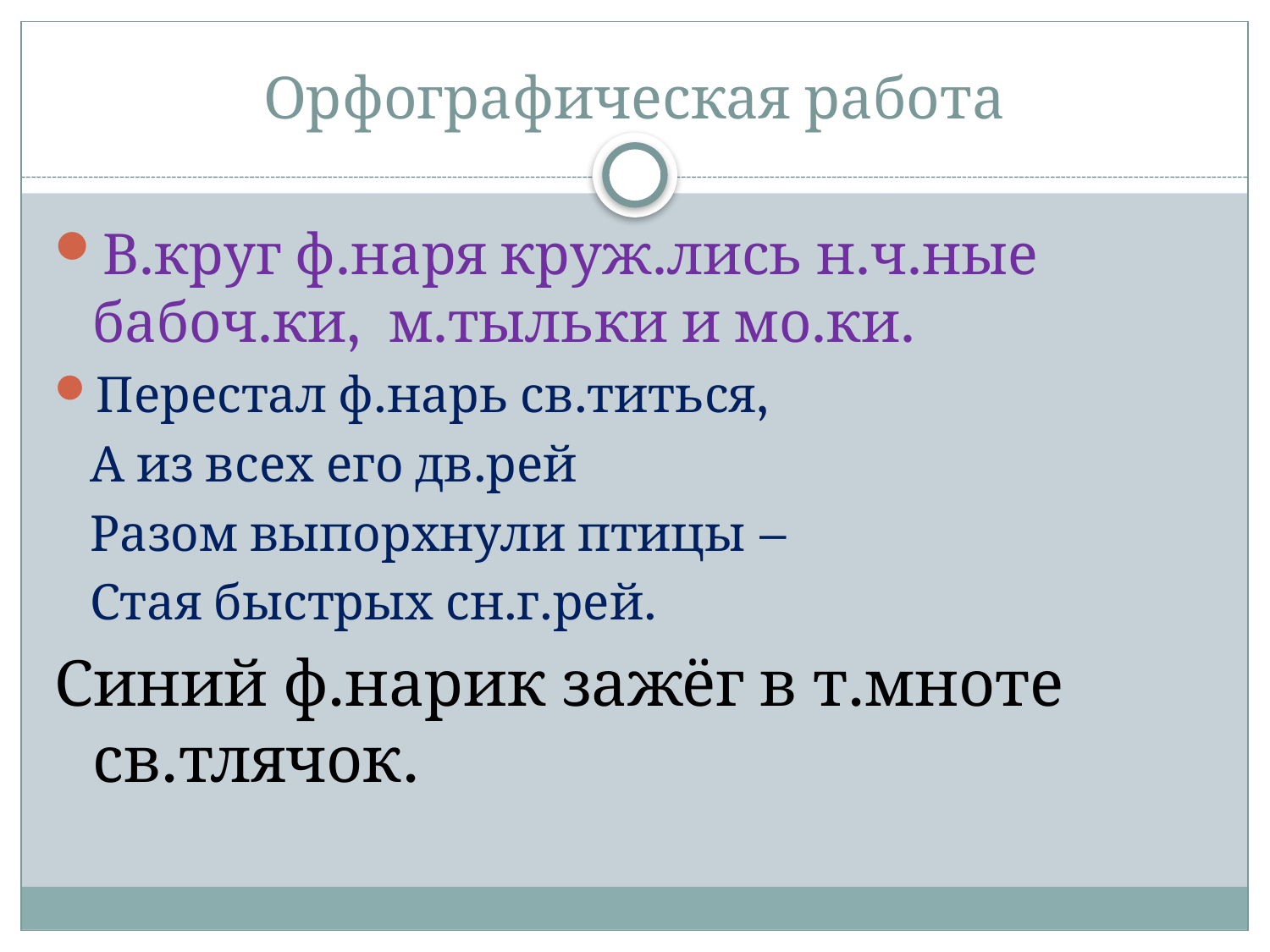

# Орфографическая работа
В.круг ф.наря круж.лись н.ч.ные бабоч.ки,  м.тыльки и мо.ки.
Перестал ф.нарь св.титься,
   А из всех его дв.рей
   Разом выпорхнули птицы –
   Стая быстрых сн.г.рей.
Синий ф.нарик зажёг в т.мноте св.тлячок.